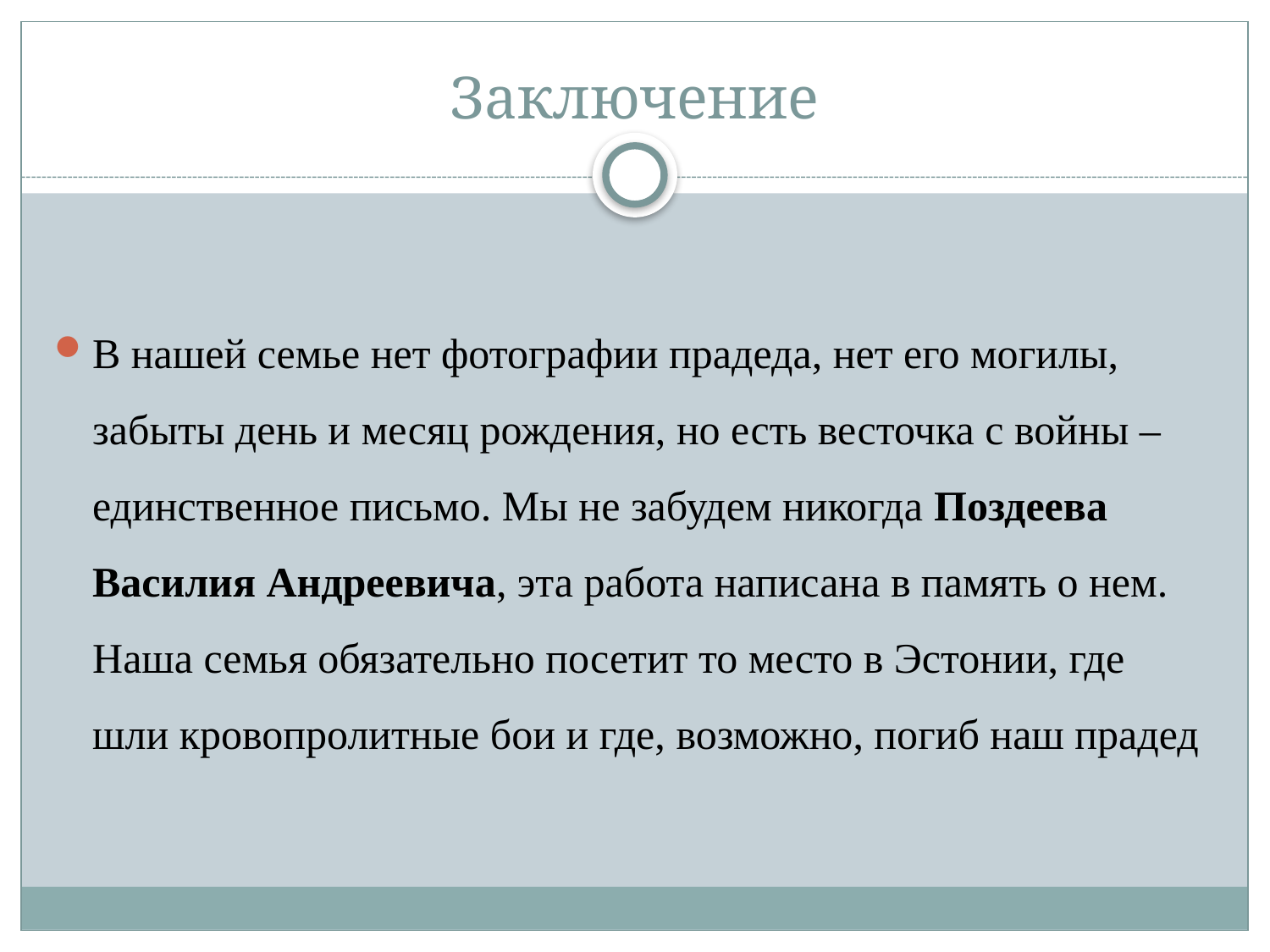

# Заключение
В нашей семье нет фотографии прадеда, нет его могилы, забыты день и месяц рождения, но есть весточка с войны – единственное письмо. Мы не забудем никогда Поздеева Василия Андреевича, эта работа написана в память о нем. Наша семья обязательно посетит то место в Эстонии, где шли кровопролитные бои и где, возможно, погиб наш прадед